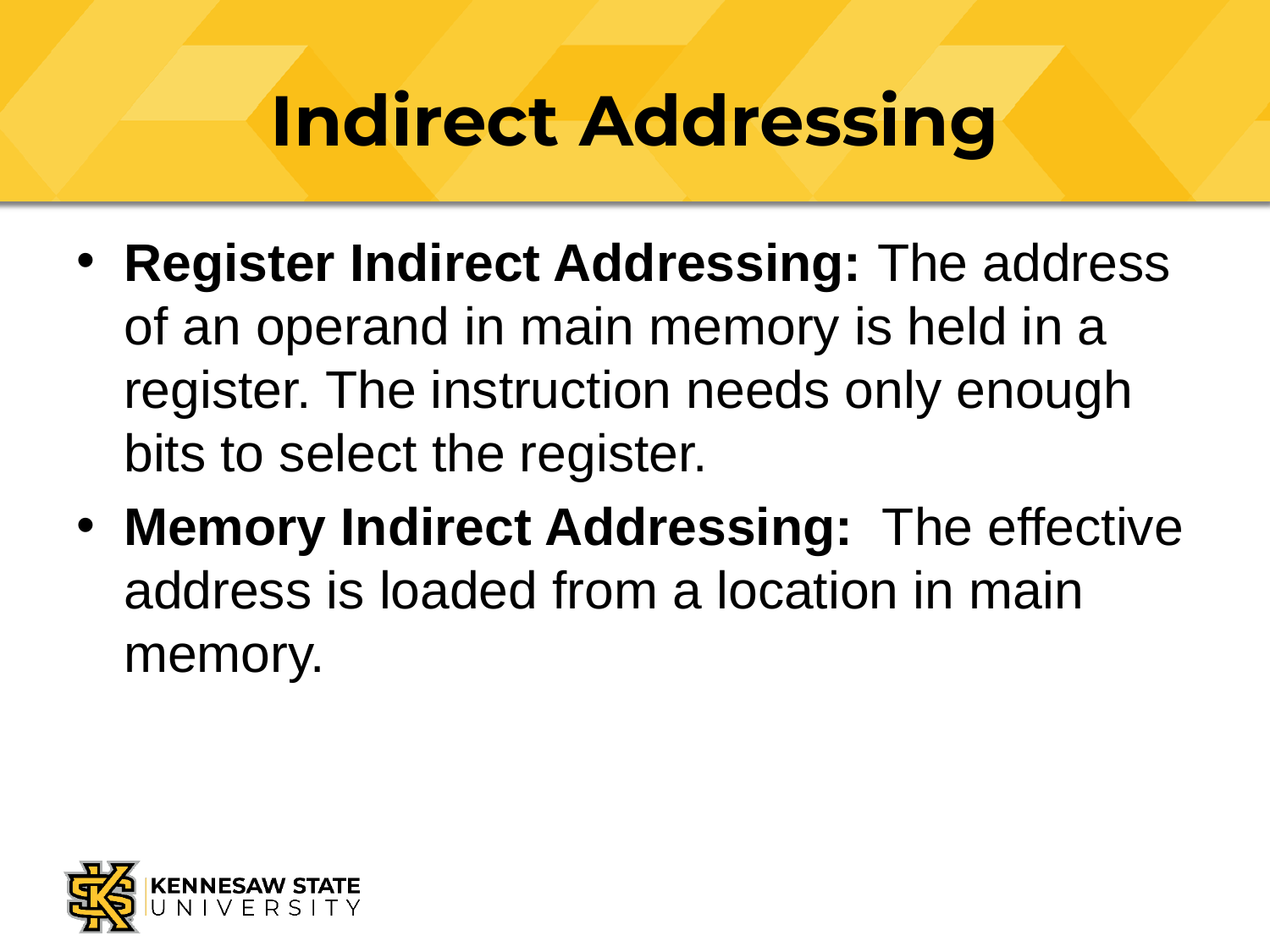

# Indirect Addressing
Register Indirect Addressing: The address of an operand in main memory is held in a register. The instruction needs only enough bits to select the register.
Memory Indirect Addressing:  The effective address is loaded from a location in main memory.